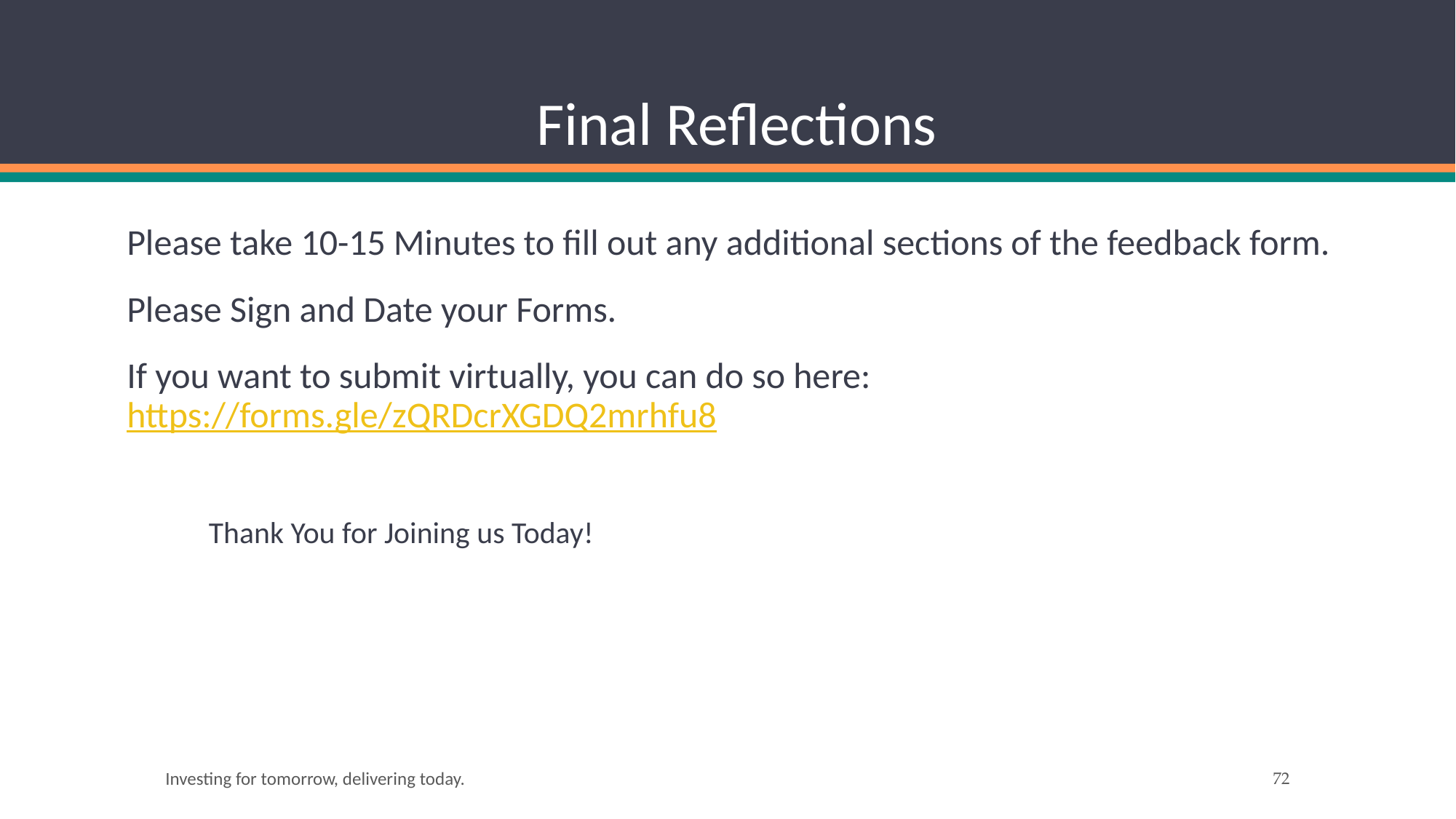

# Final Reflections
Please take 10-15 Minutes to fill out any additional sections of the feedback form.
Please Sign and Date your Forms.
If you want to submit virtually, you can do so here: https://forms.gle/zQRDcrXGDQ2mrhfu8

Thank You for Joining us Today!

Investing for tomorrow, delivering today.
72